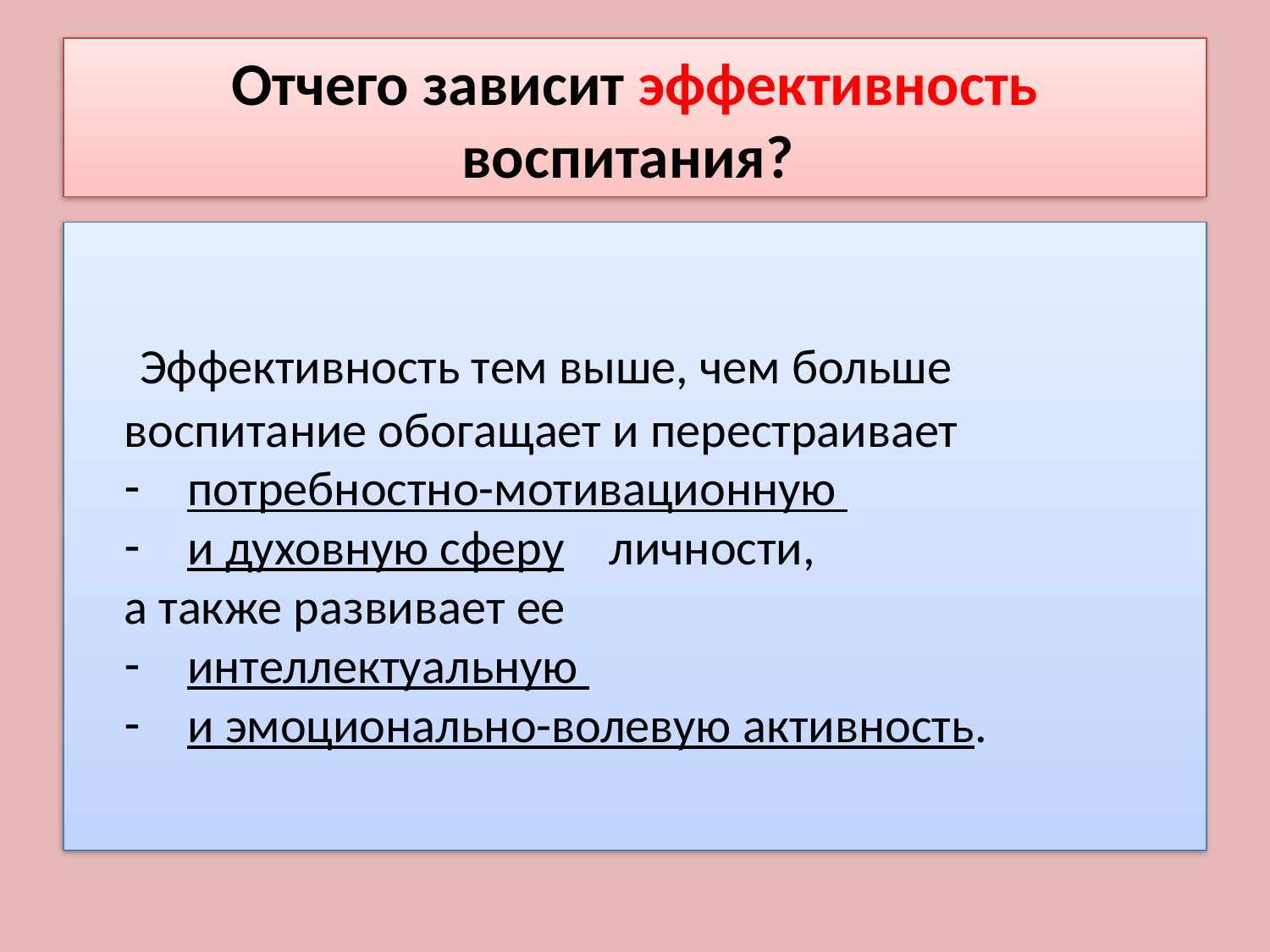

# Отчего зависит эффективность воспитания?

 Эффективность тем выше, чем больше воспитание обогащает и перестраивает
потребностно-мотивационную
и духовную сферу    личности,
а также развивает ее
интеллектуальную
и эмоционально-волевую активность.